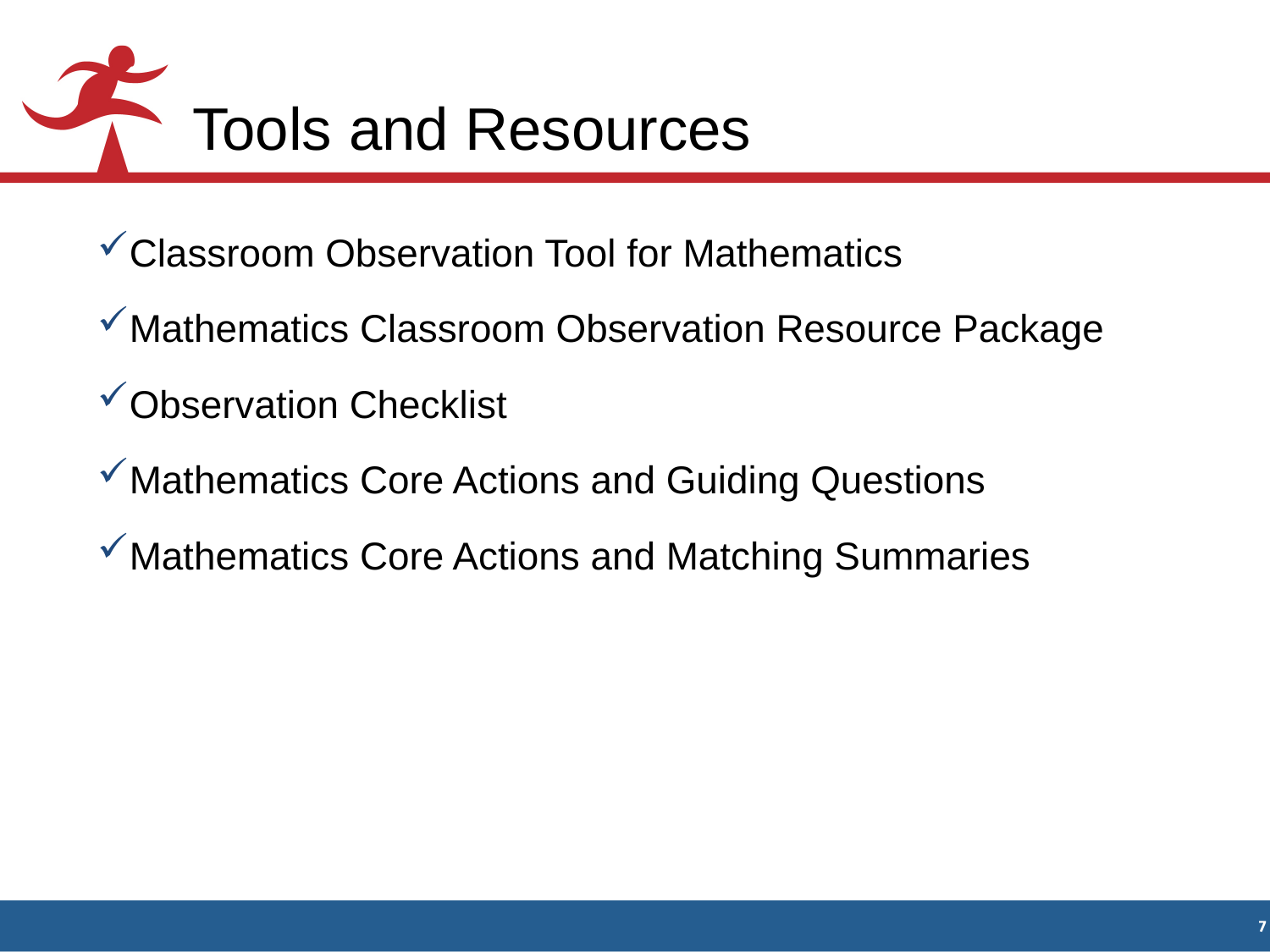

# Tools and Resources
Classroom Observation Tool for Mathematics
Mathematics Classroom Observation Resource Package
Observation Checklist
Mathematics Core Actions and Guiding Questions
Mathematics Core Actions and Matching Summaries